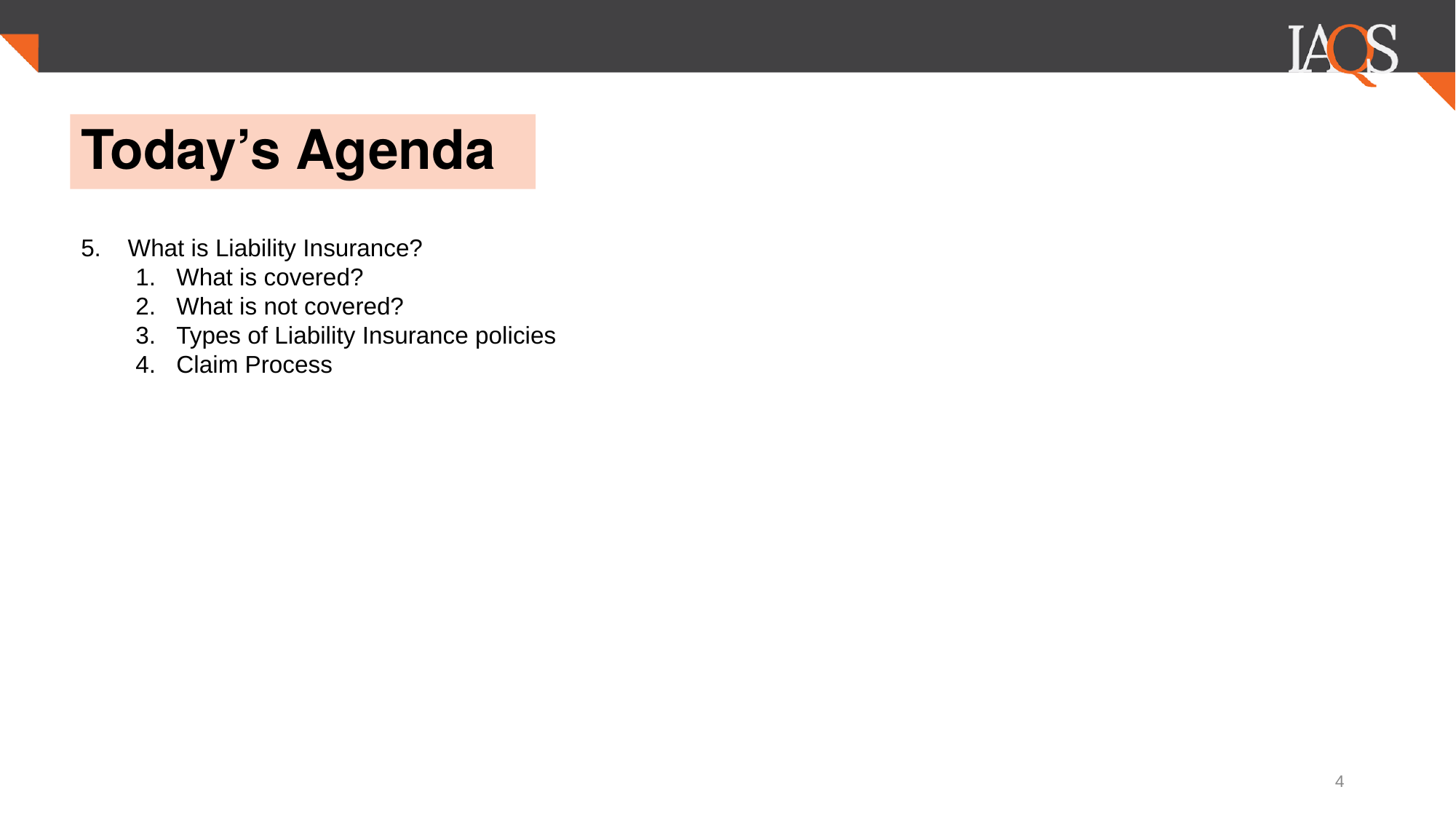

# Today’s Agenda
5.    What is Liability Insurance?
What is covered?
What is not covered?
Types of Liability Insurance policies
Claim Process
4